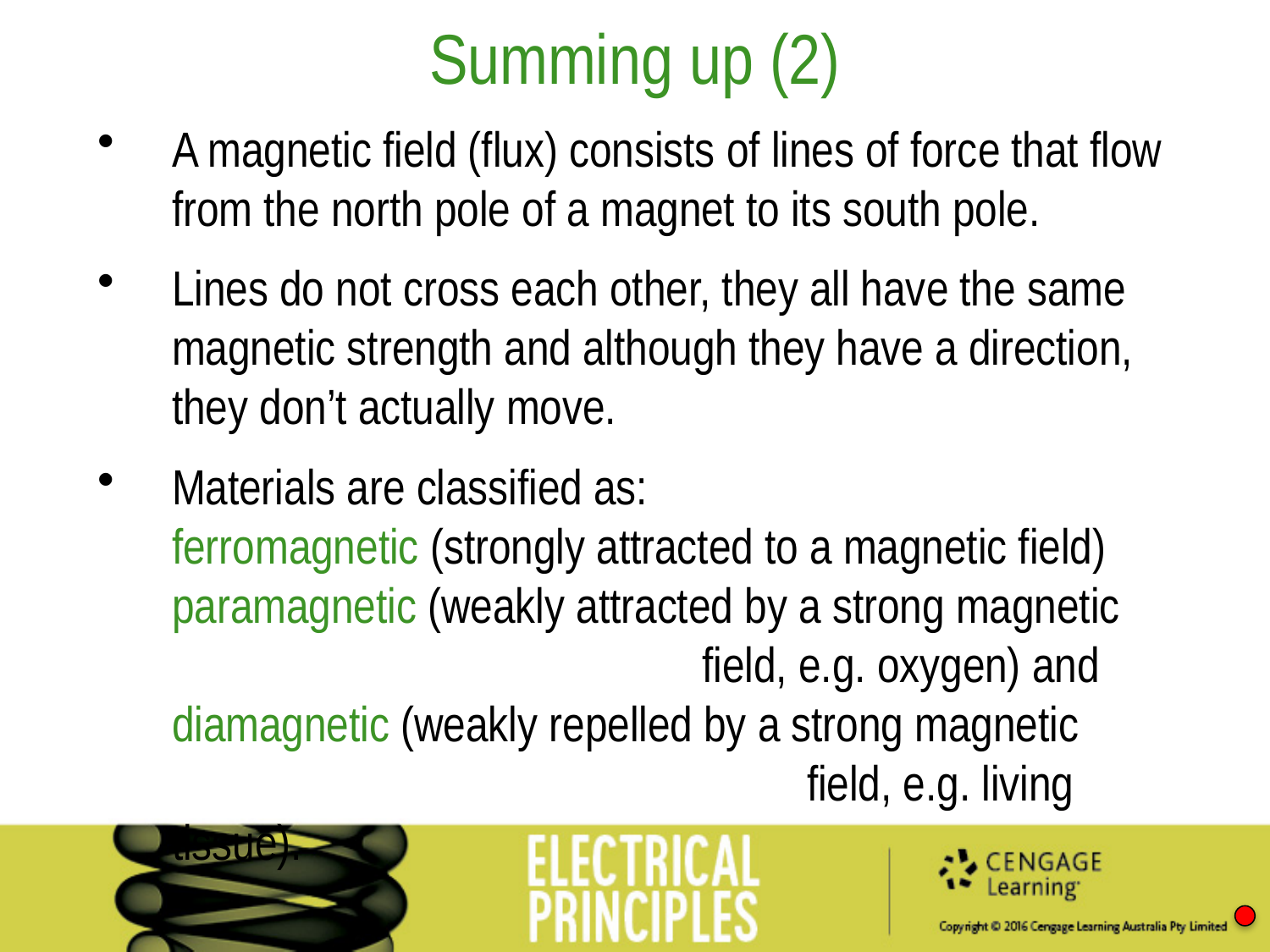

Summing up (2)
A magnetic field (flux) consists of lines of force that flow from the north pole of a magnet to its south pole.
Lines do not cross each other, they all have the same magnetic strength and although they have a direction, they don’t actually move.
Materials are classified as:
ferromagnetic (strongly attracted to a magnetic field)
paramagnetic (weakly attracted by a strong magnetic 				  field, e.g. oxygen) and
diamagnetic (weakly repelled by a strong magnetic 					field, e.g. living tissue).